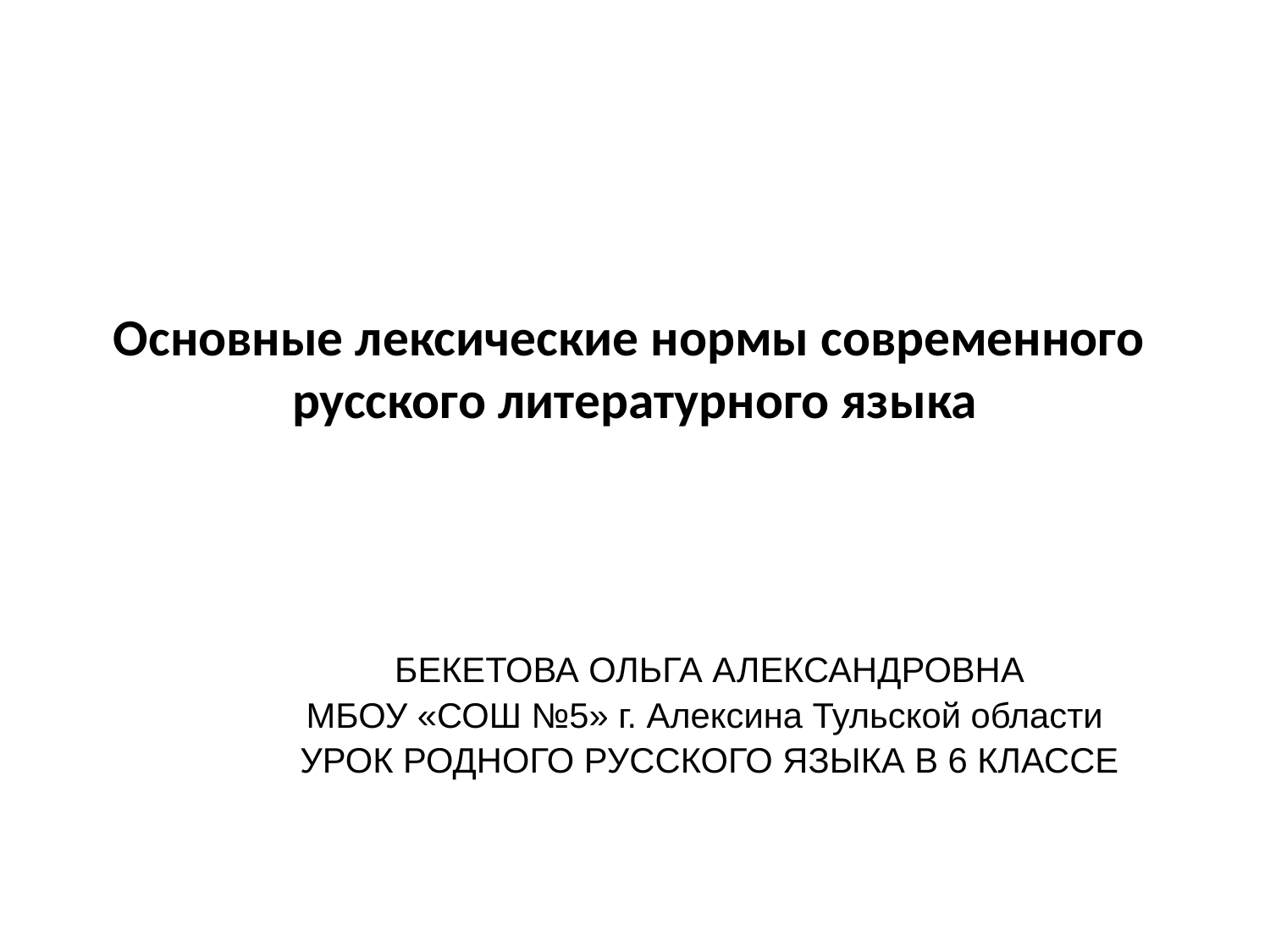

# Основные лексические нормы современного русского литературного языка
БЕКЕТОВА ОЛЬГА АЛЕКСАНДРОВНА
МБОУ «СОШ №5» г. Алексина Тульской области
УРОК РОДНОГО РУССКОГО ЯЗЫКА В 6 КЛАССЕ